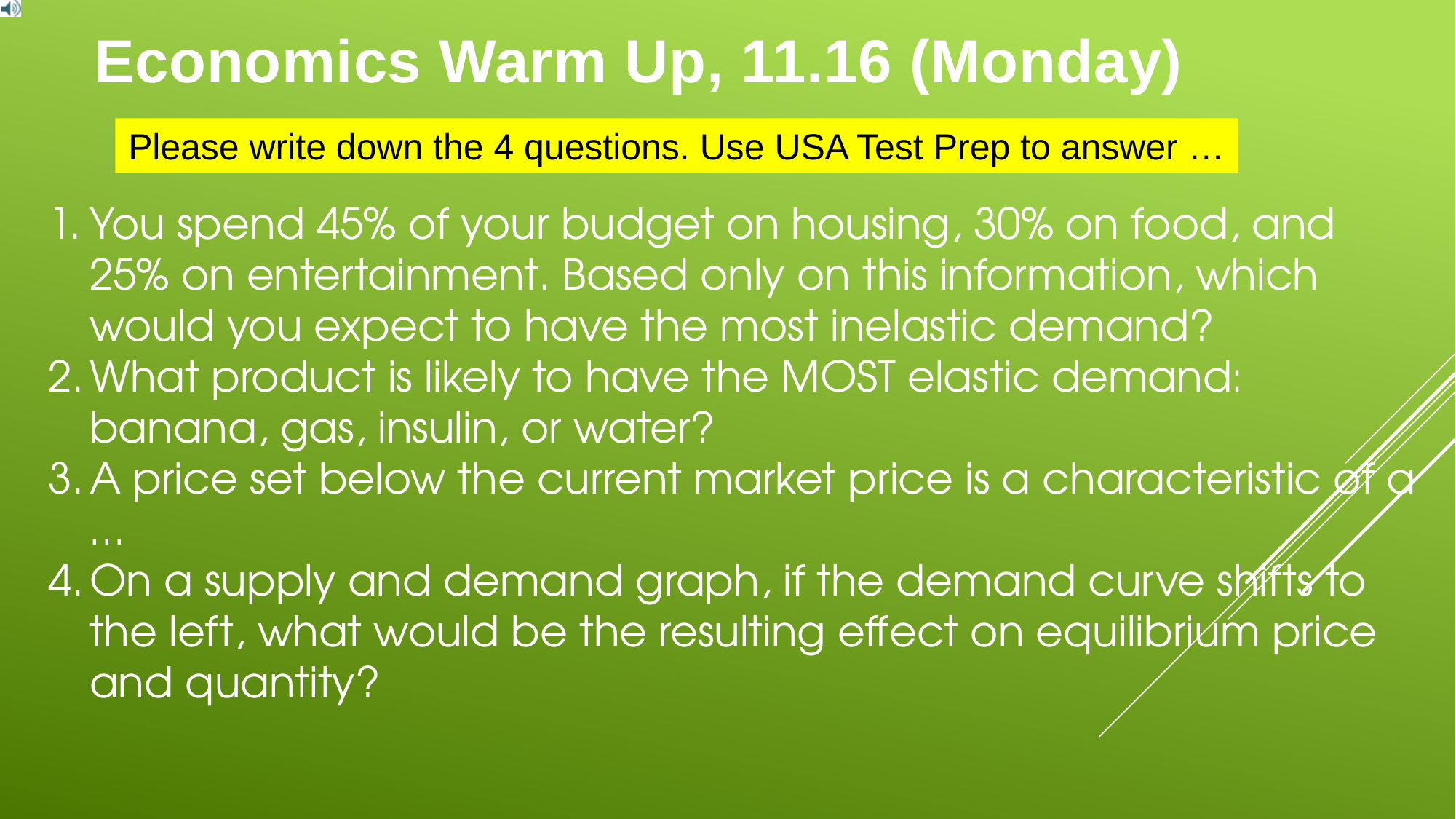

Economics Warm Up, 11.16 (Monday)
Please write down the 4 questions. Use USA Test Prep to answer …
You spend 45% of your budget on housing, 30% on food, and 25% on entertainment. Based only on this information, which would you expect to have the most inelastic demand?
What product is likely to have the MOST elastic demand: banana, gas, insulin, or water?
A price set below the current market price is a characteristic of a …
On a supply and demand graph, if the demand curve shifts to the left, what would be the resulting effect on equilibrium price and quantity?